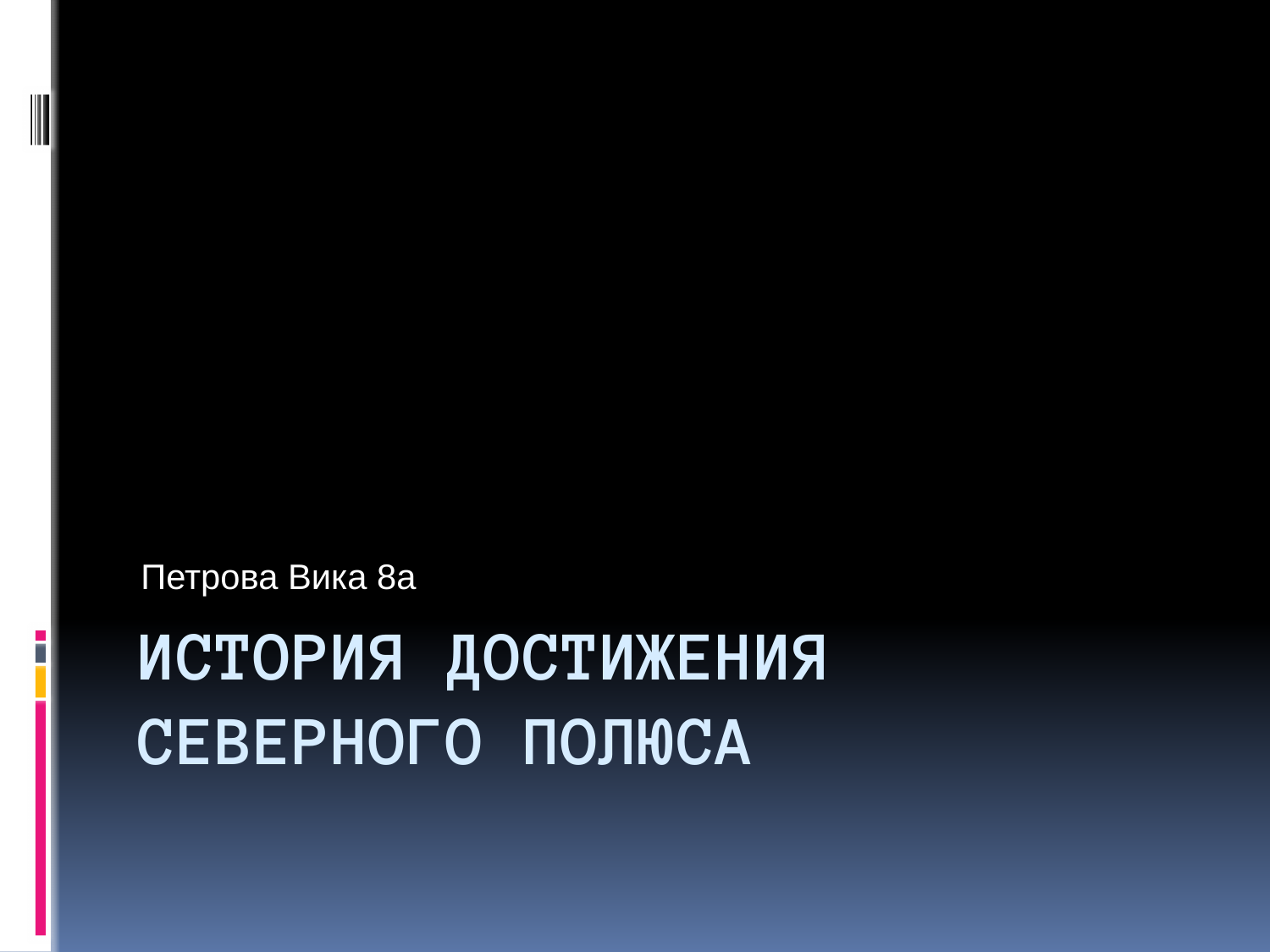

Петрова Вика 8а
# История достижения Северного полюса